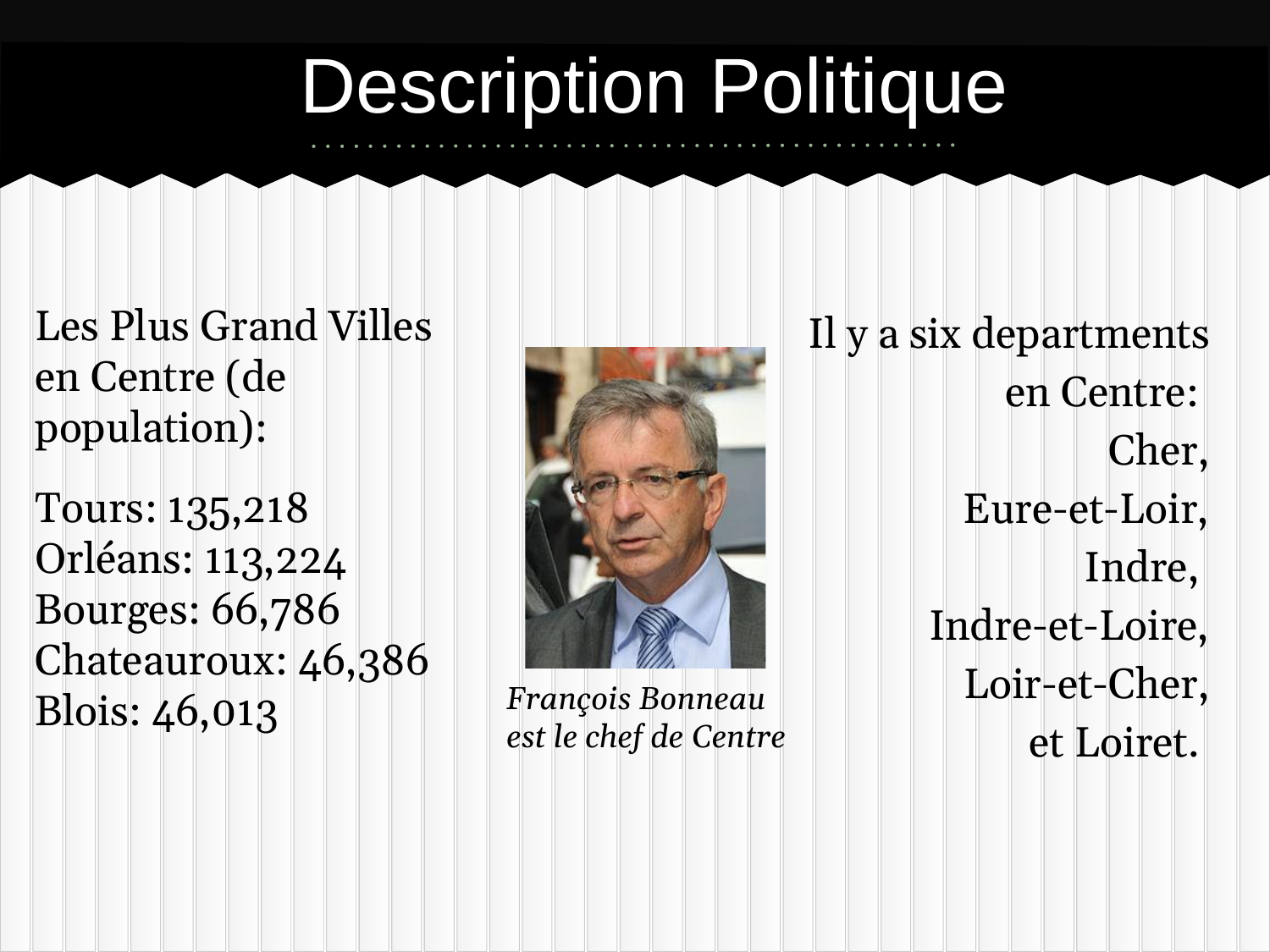

# Description Politique
Les Plus Grand Villes en Centre (de population):

Tours: 135,218
Orléans: 113,224
Bourges: 66,786
Chateauroux: 46,386
Blois: 46,013
Il y a six departments en Centre:
Cher,
Eure-et-Loir,
Indre,
Indre-et-Loire,
Loir-et-Cher,
et Loiret.

François Bonneau est le chef de Centre